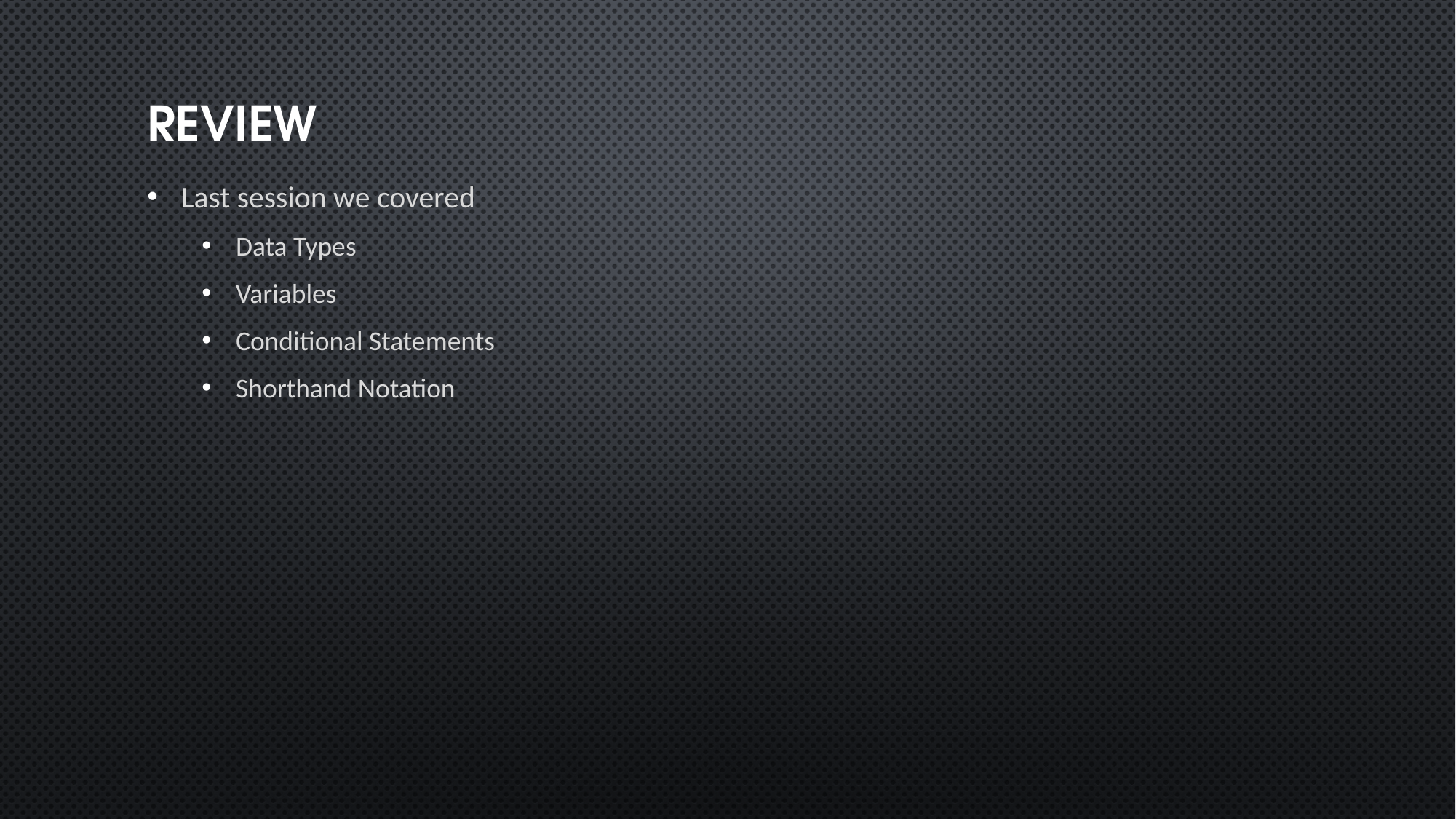

# Review
Last session we covered
Data Types
Variables
Conditional Statements
Shorthand Notation